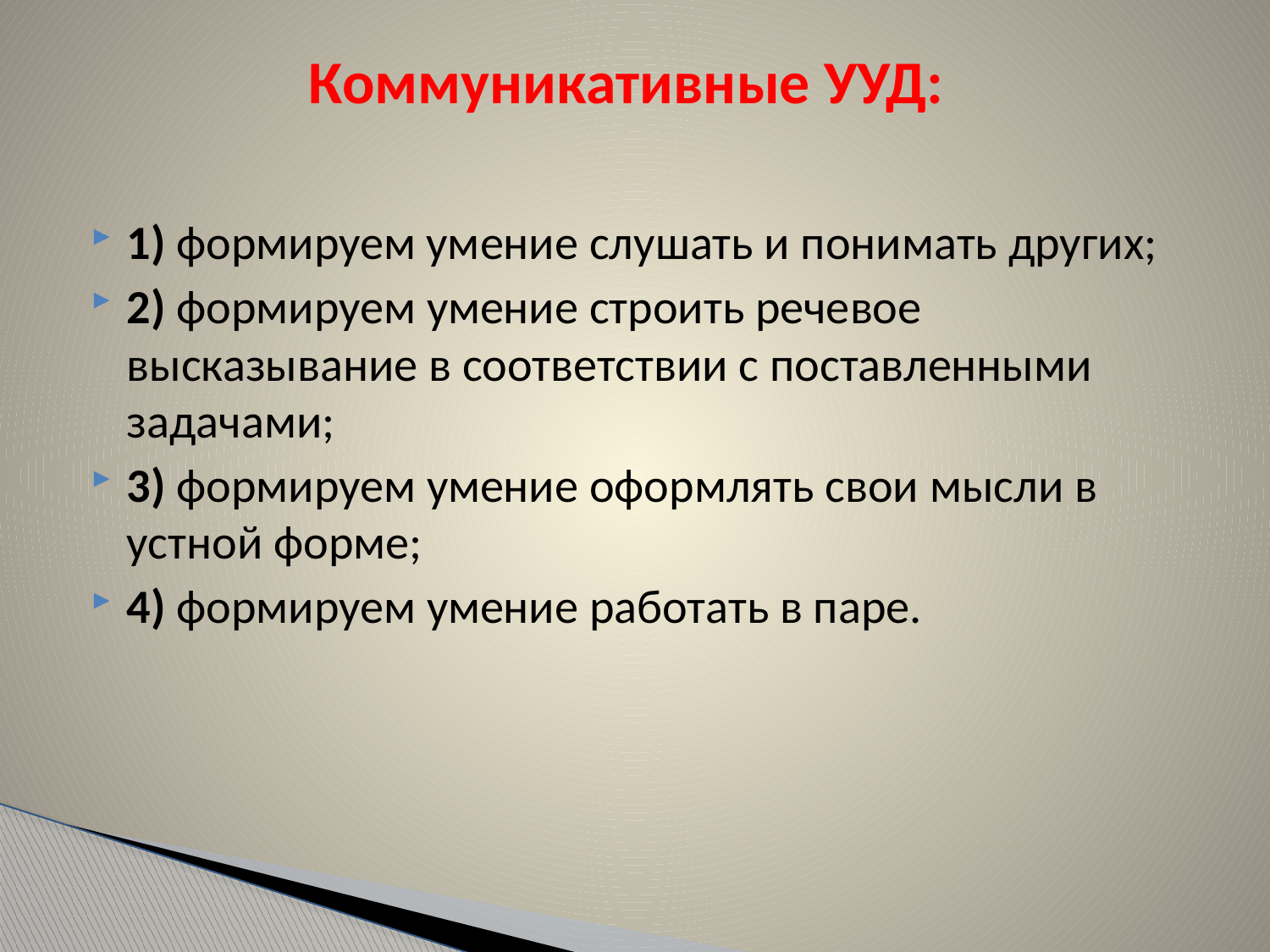

# Коммуникативные УУД:
1) формируем умение слушать и понимать других;
2) формируем умение строить речевое высказывание в соответствии с поставленными задачами;
3) формируем умение оформлять свои мысли в устной форме;
4) формируем умение работать в паре.